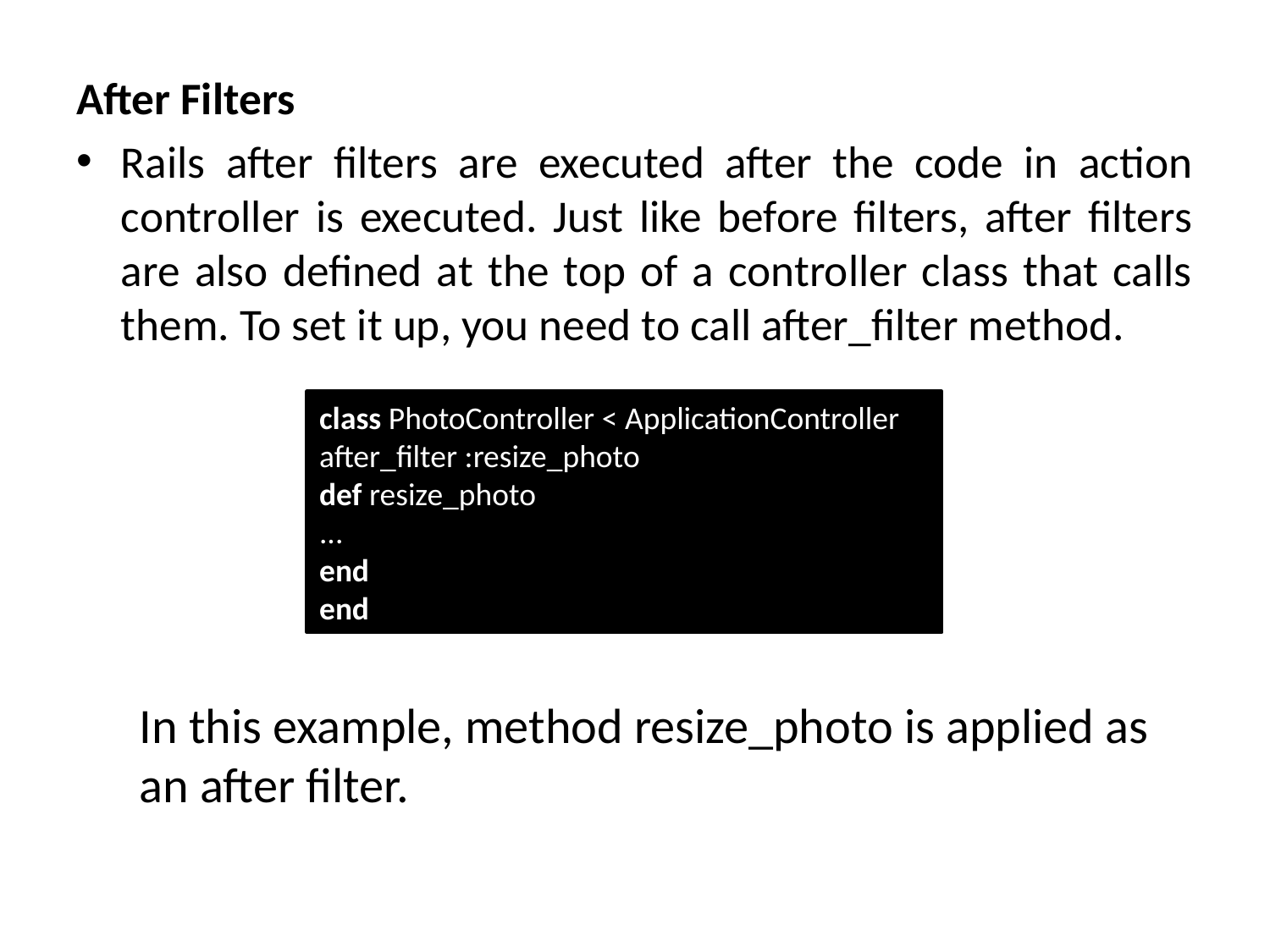

After Filters
Rails after filters are executed after the code in action controller is executed. Just like before filters, after filters are also defined at the top of a controller class that calls them. To set it up, you need to call after_filter method.
class PhotoController < ApplicationController
after_filter :resize_photo
def resize_photo
...
end
end
In this example, method resize_photo is applied as an after filter.